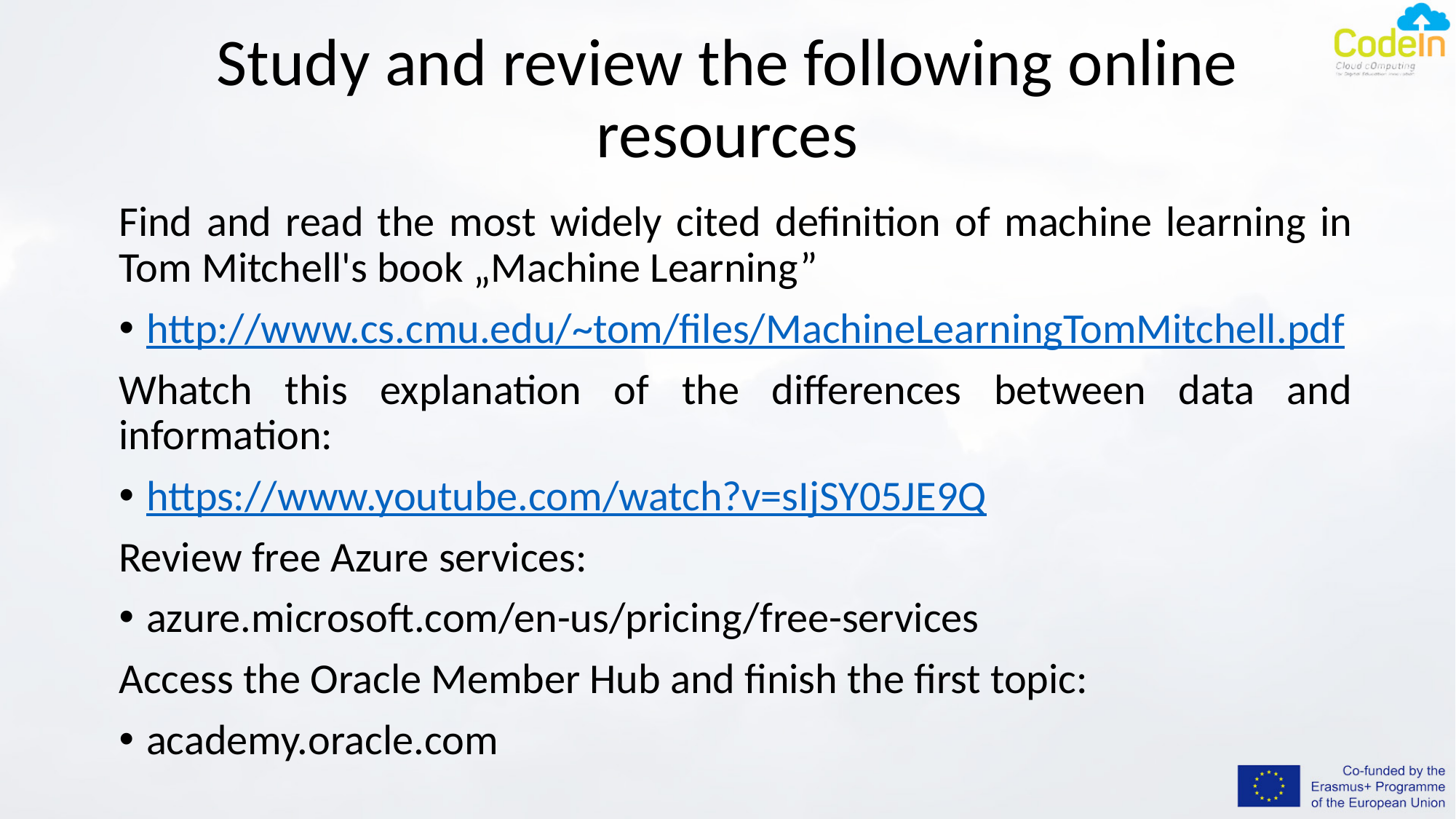

# Study and review the following online resources
Find and read the most widely cited definition of machine learning in Tom Mitchell's book „Machine Learning”
http://www.cs.cmu.edu/~tom/files/MachineLearningTomMitchell.pdf
Whatch this explanation of the differences between data and information:
https://www.youtube.com/watch?v=sIjSY05JE9Q
Review free Azure services:
azure.microsoft.com/en-us/pricing/free-services
Access the Oracle Member Hub and finish the first topic:
academy.oracle.com